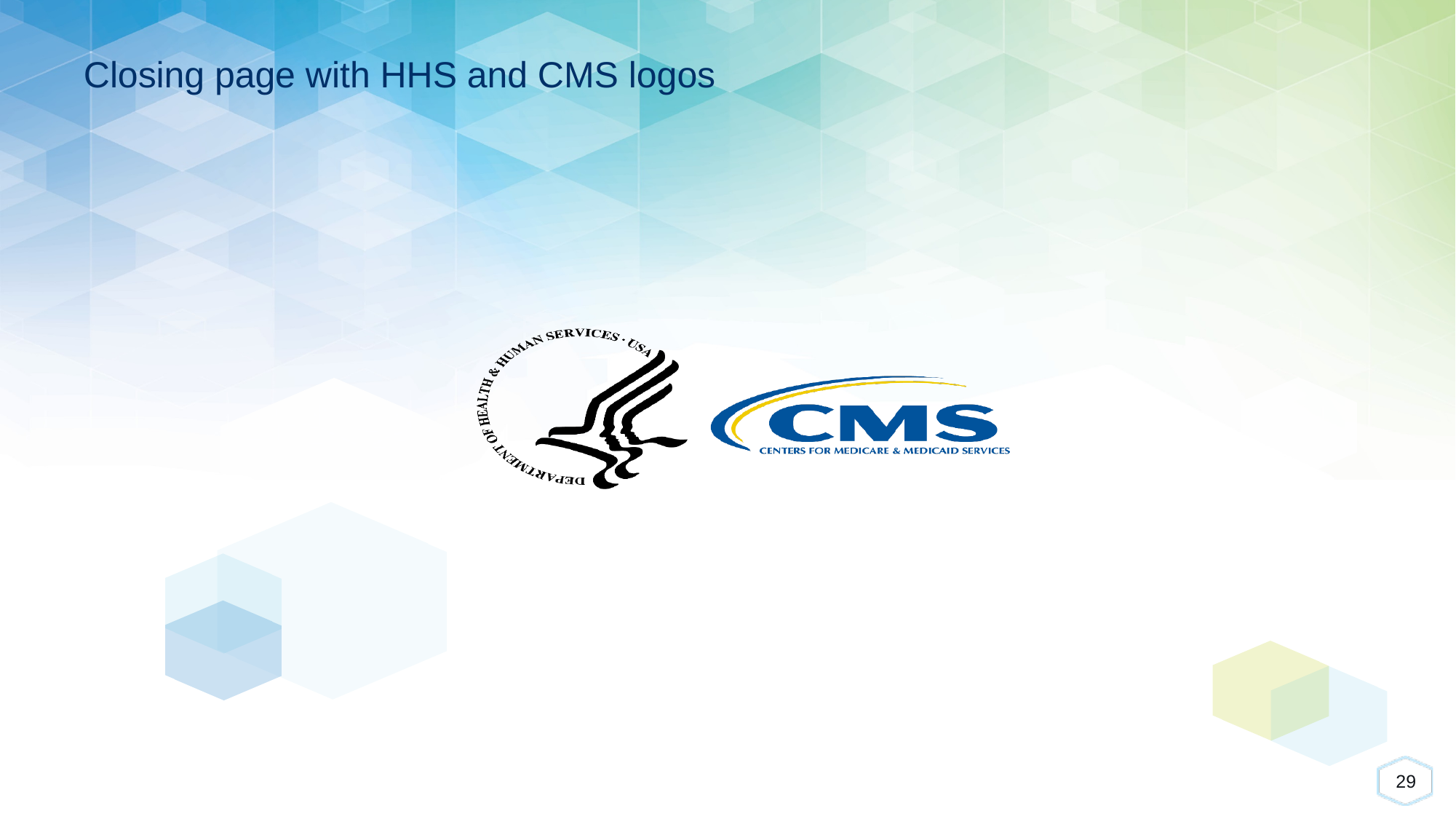

Closing page with HHS and CMS logos
29